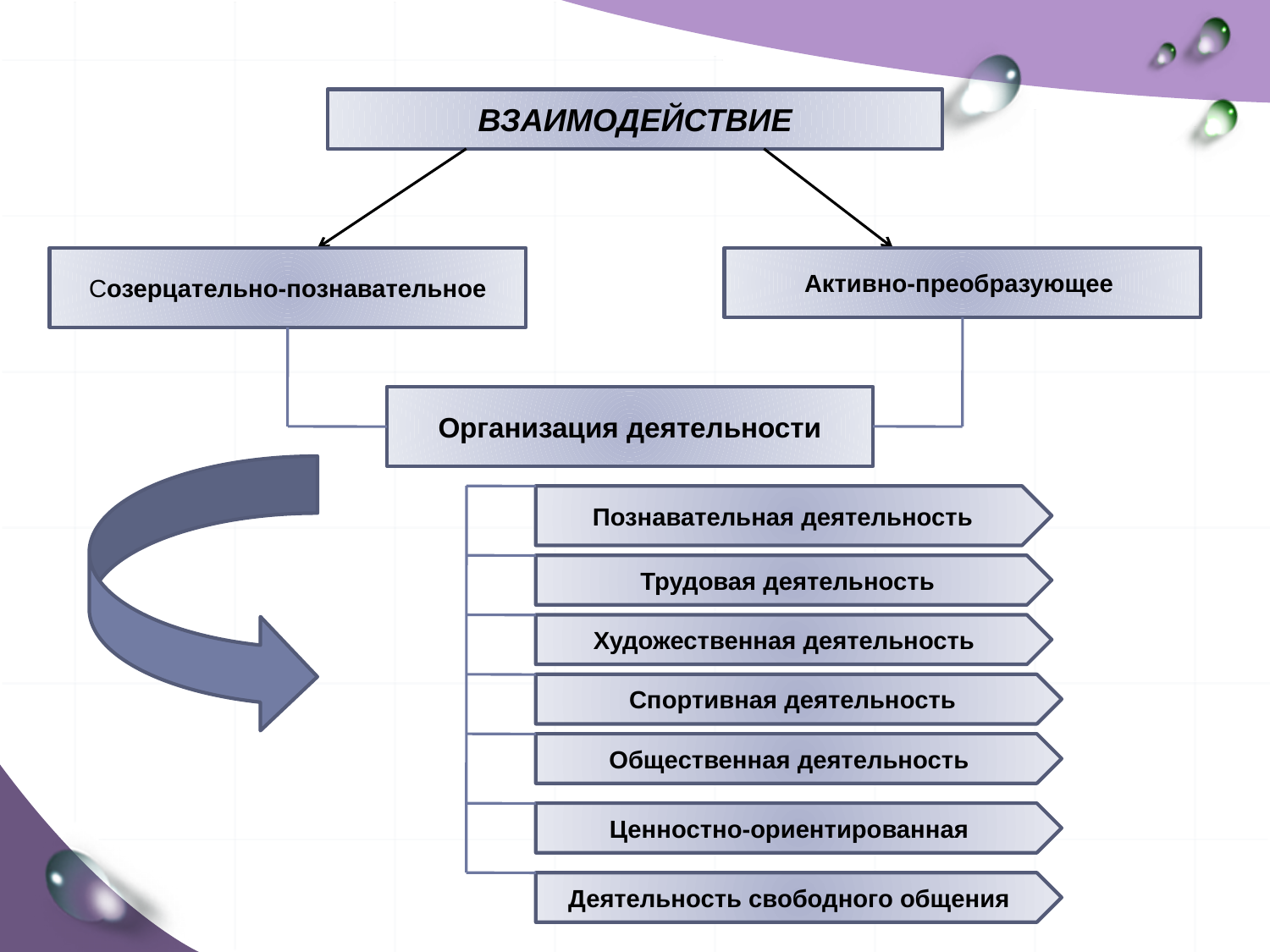

ВЗАИМОДЕЙСТВИЕ
Созерцательно-познавательное
Активно-преобразующее
Организация деятельности

Познавательная деятельность
Трудовая деятельность
Художественная деятельность
Спортивная деятельность
Общественная деятельность
Ценностно-ориентированная
Деятельность свободного общения